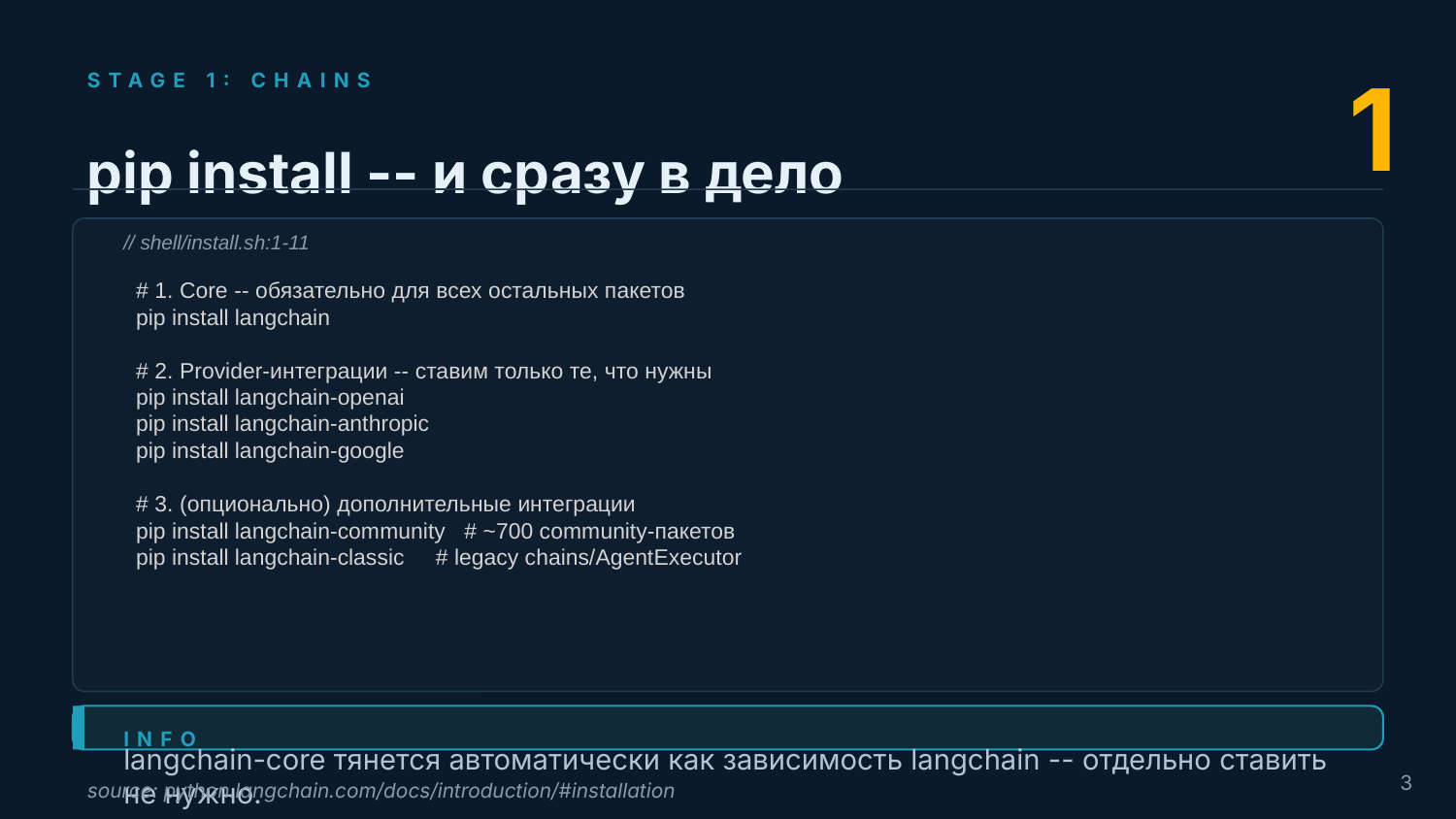

1
STAGE 1: CHAINS
pip install -- и сразу в дело

// shell/install.sh:1-11
  # 1. Core -- обязательно для всех остальных пакетов
  pip install langchain

  # 2. Provider-интеграции -- ставим только те, что нужны
  pip install langchain-openai
  pip install langchain-anthropic
  pip install langchain-google

  # 3. (опционально) дополнительные интеграции
  pip install langchain-community   # ~700 community-пакетов
  pip install langchain-classic     # legacy chains/AgentExecutor

INFO
langchain-core тянется автоматически как зависимость langchain -- отдельно ставить не нужно.
3
source: python.langchain.com/docs/introduction/#installation